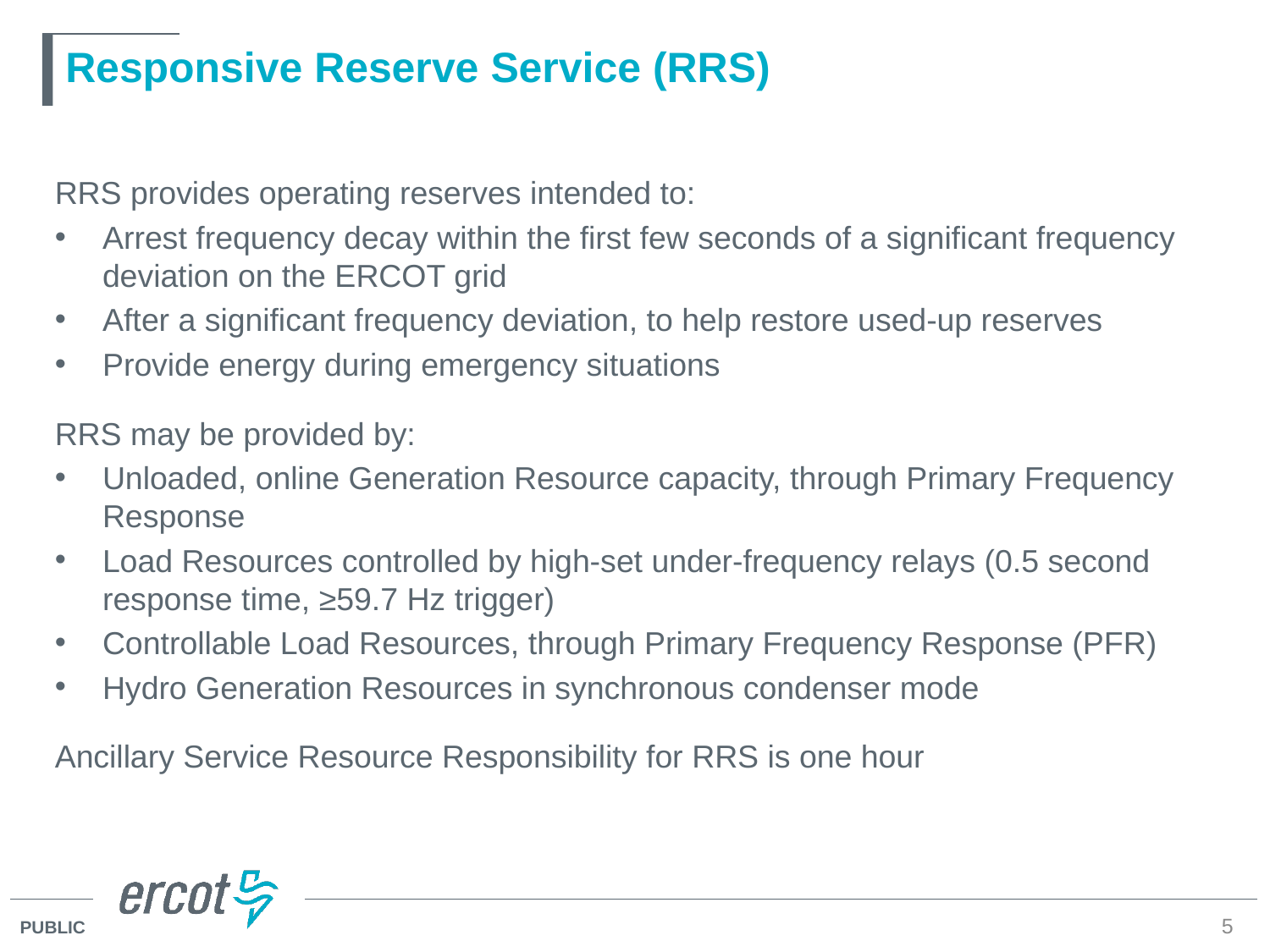

# Responsive Reserve Service (RRS)
RRS provides operating reserves intended to:
Arrest frequency decay within the first few seconds of a significant frequency deviation on the ERCOT grid
After a significant frequency deviation, to help restore used-up reserves
Provide energy during emergency situations

RRS may be provided by:
Unloaded, online Generation Resource capacity, through Primary Frequency Response
Load Resources controlled by high-set under-frequency relays (0.5 second response time, ≥59.7 Hz trigger)
Controllable Load Resources, through Primary Frequency Response (PFR)
Hydro Generation Resources in synchronous condenser mode

Ancillary Service Resource Responsibility for RRS is one hour

5